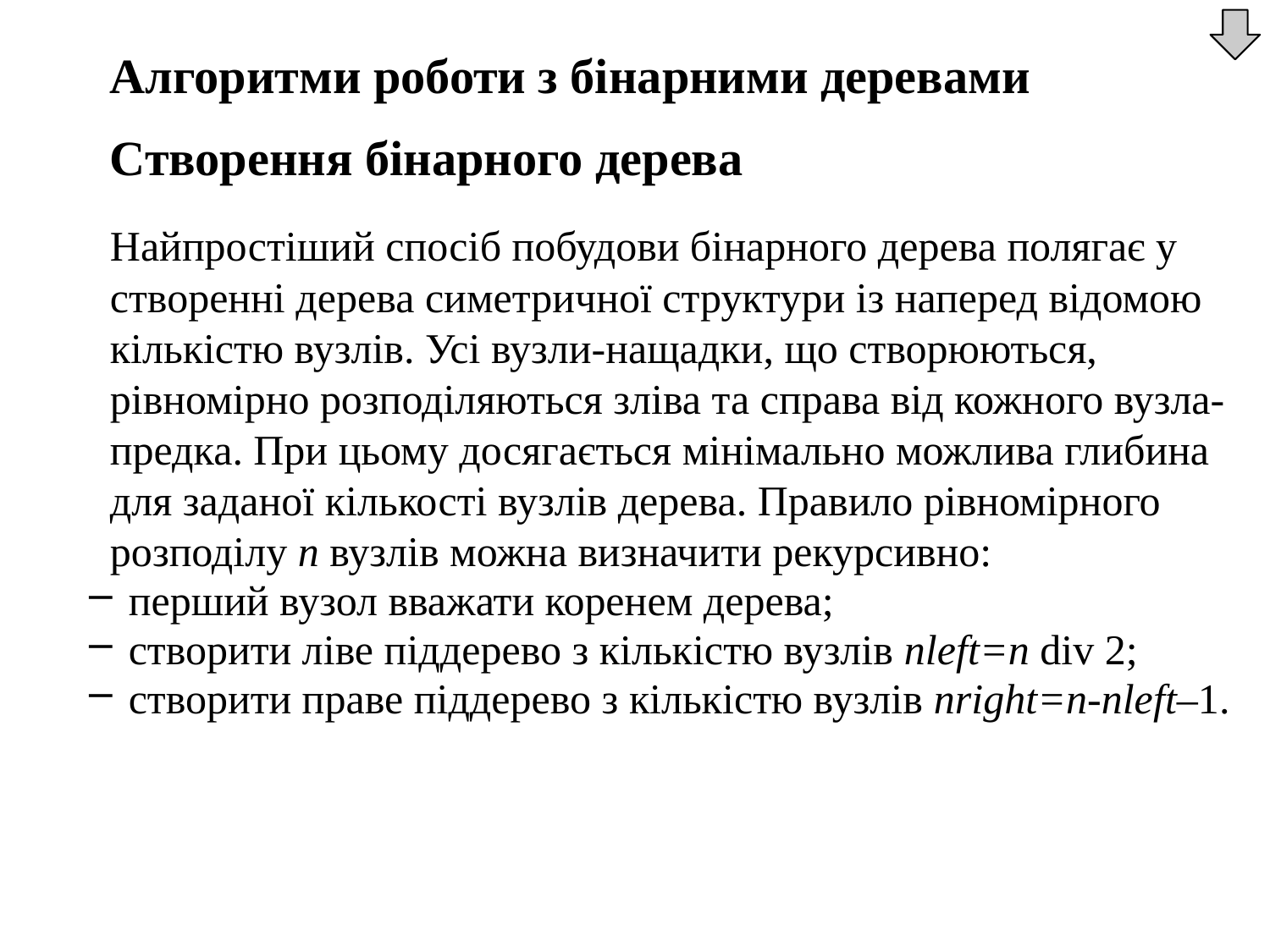

Алгоритми роботи з бінарними деревами

	Створення бінарного дерева

	Найпростіший спосіб побудови бінарного дерева полягає у створенні дерева симетричної структури із наперед відомою кількістю вузлів. Усі вузли-нащадки, що створюються, рівномірно розподіляються зліва та справа від кожного вузла-предка. При цьому досягається мінімально можлива глибина для заданої кількості вузлів дерева. Правило рівномірного розподілу п вузлів можна визначити рекурсивно:
перший вузол вважати коренем дерева;
створити ліве піддерево з кількістю вузлів nleft=п div 2;
створити праве піддерево з кількістю вузлів nright=п-nleft–1.